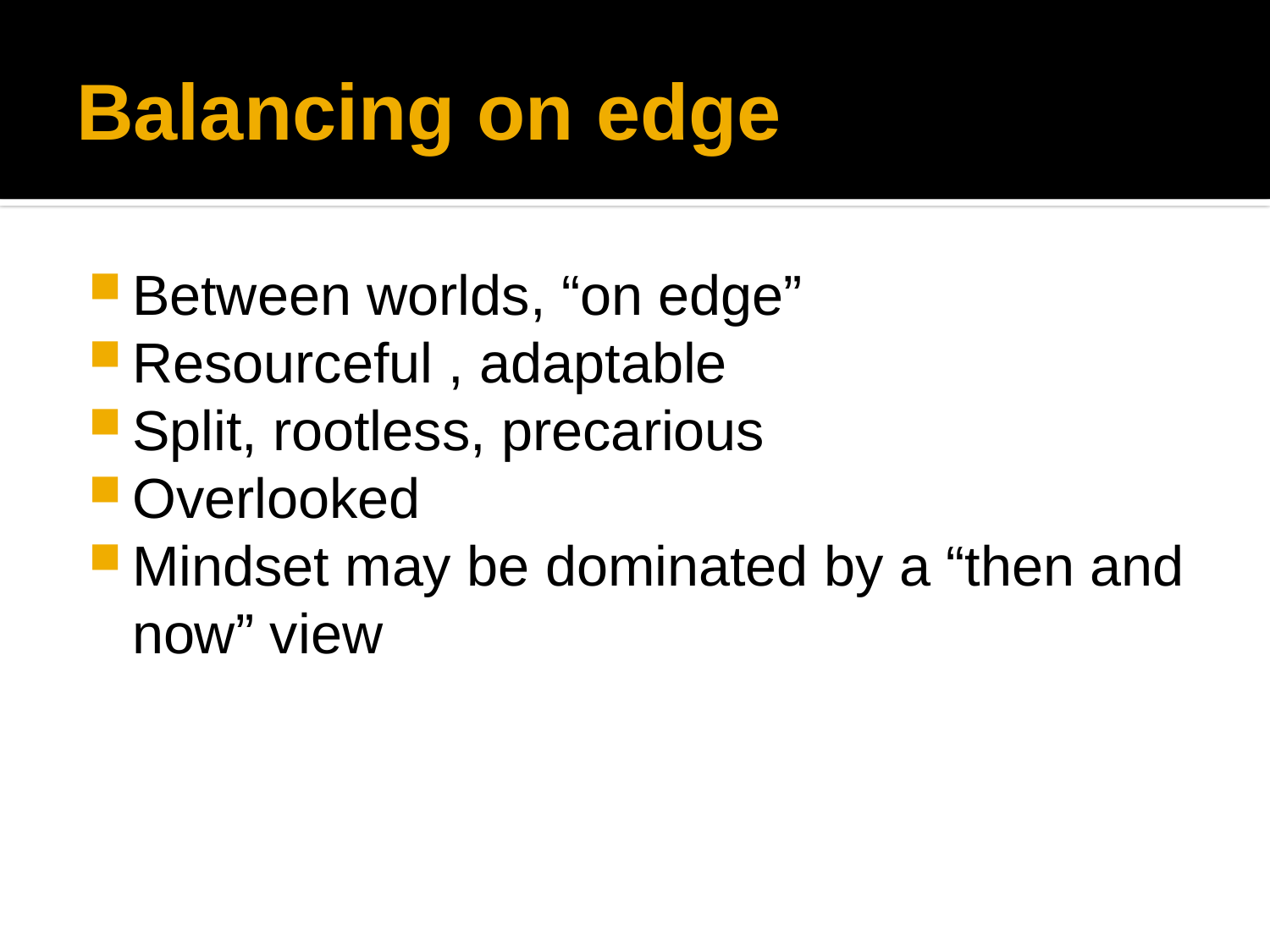

# Balancing on edge
Between worlds, “on edge”
Resourceful , adaptable
Split, rootless, precarious
Overlooked
Mindset may be dominated by a “then and now” view